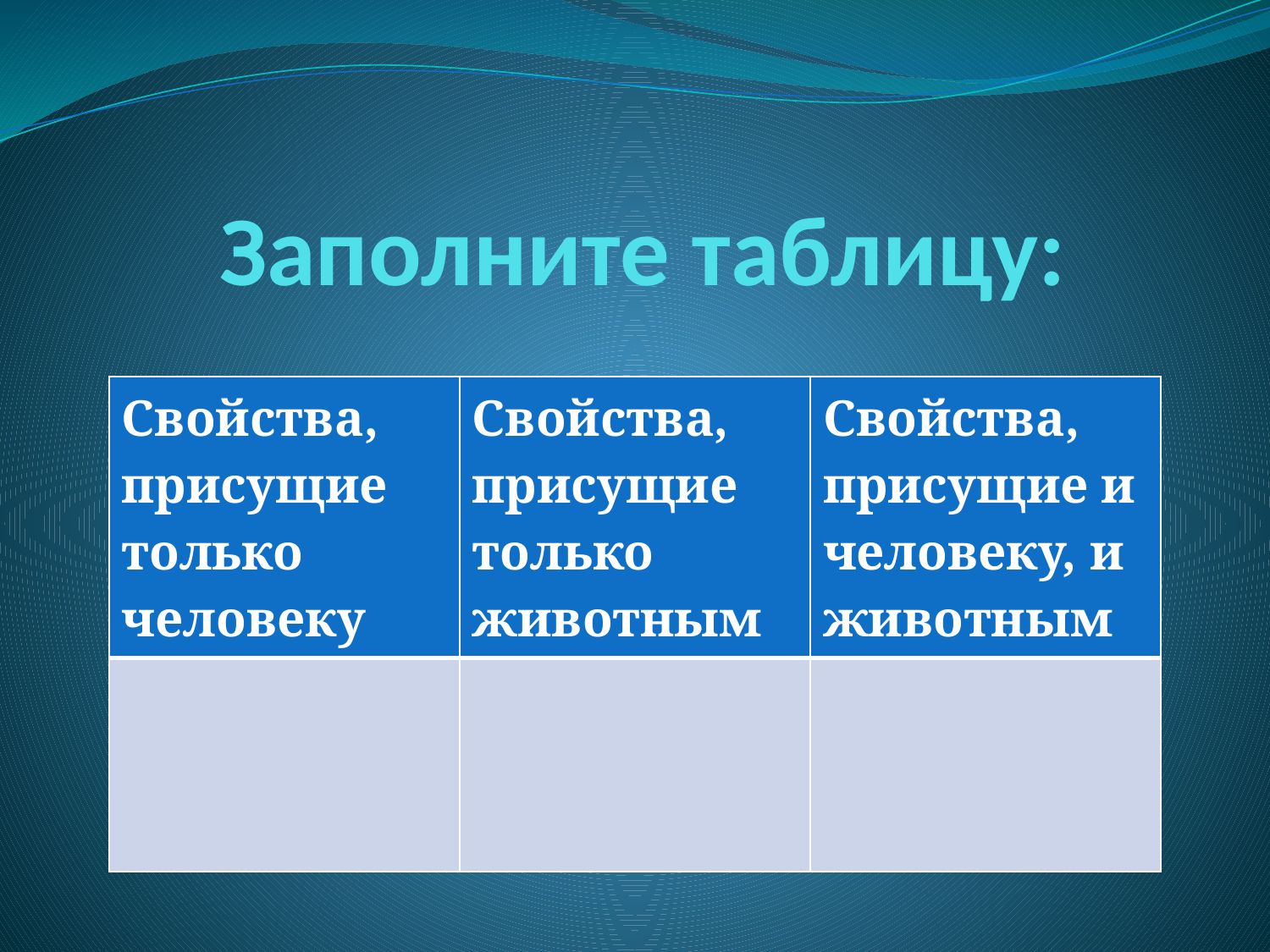

# Заполните таблицу:
| Свойства, присущие только человеку | Свойства, присущие только животным | Свойства, присущие и человеку, и животным |
| --- | --- | --- |
|  |  |  |